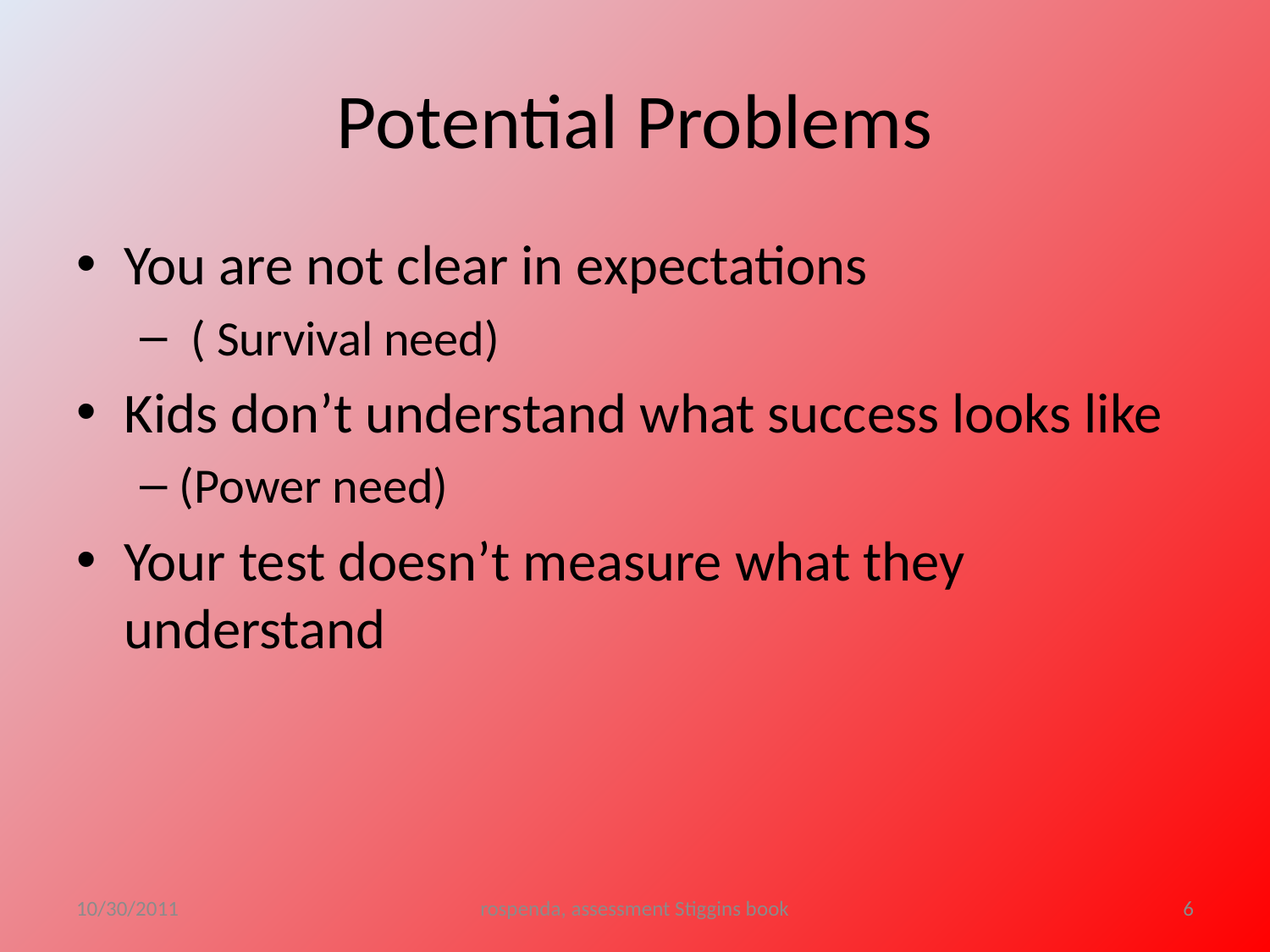

# Potential Problems
You are not clear in expectations
 ( Survival need)
Kids don’t understand what success looks like
(Power need)
Your test doesn’t measure what they understand
10/30/2011
rospenda, assessment Stiggins book
6